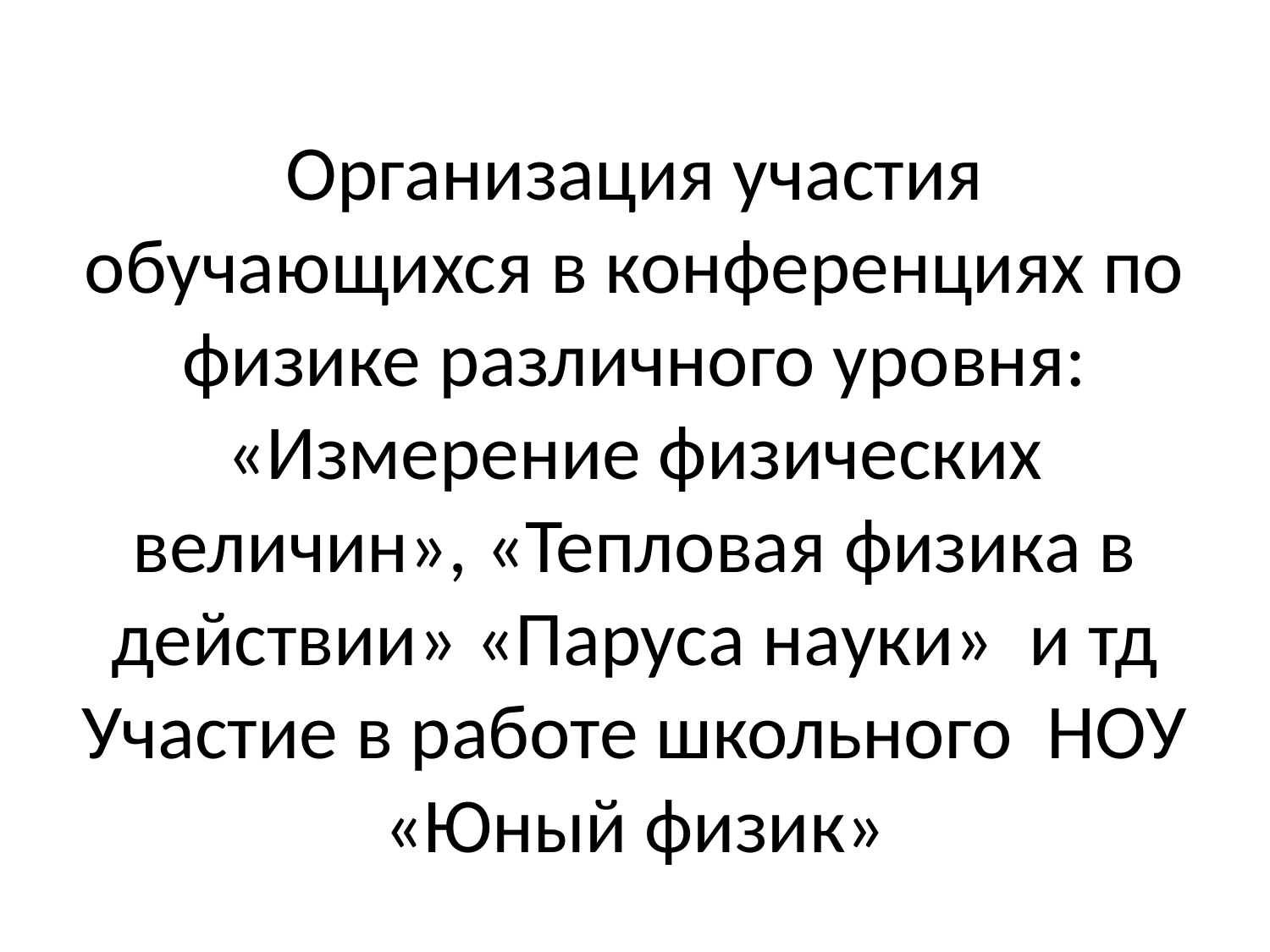

# Организация участия обучающихся в конференциях по физике различного уровня: «Измерение физических величин», «Тепловая физика в действии» «Паруса науки»  и тд Участие в работе школьного  НОУ «Юный физик»